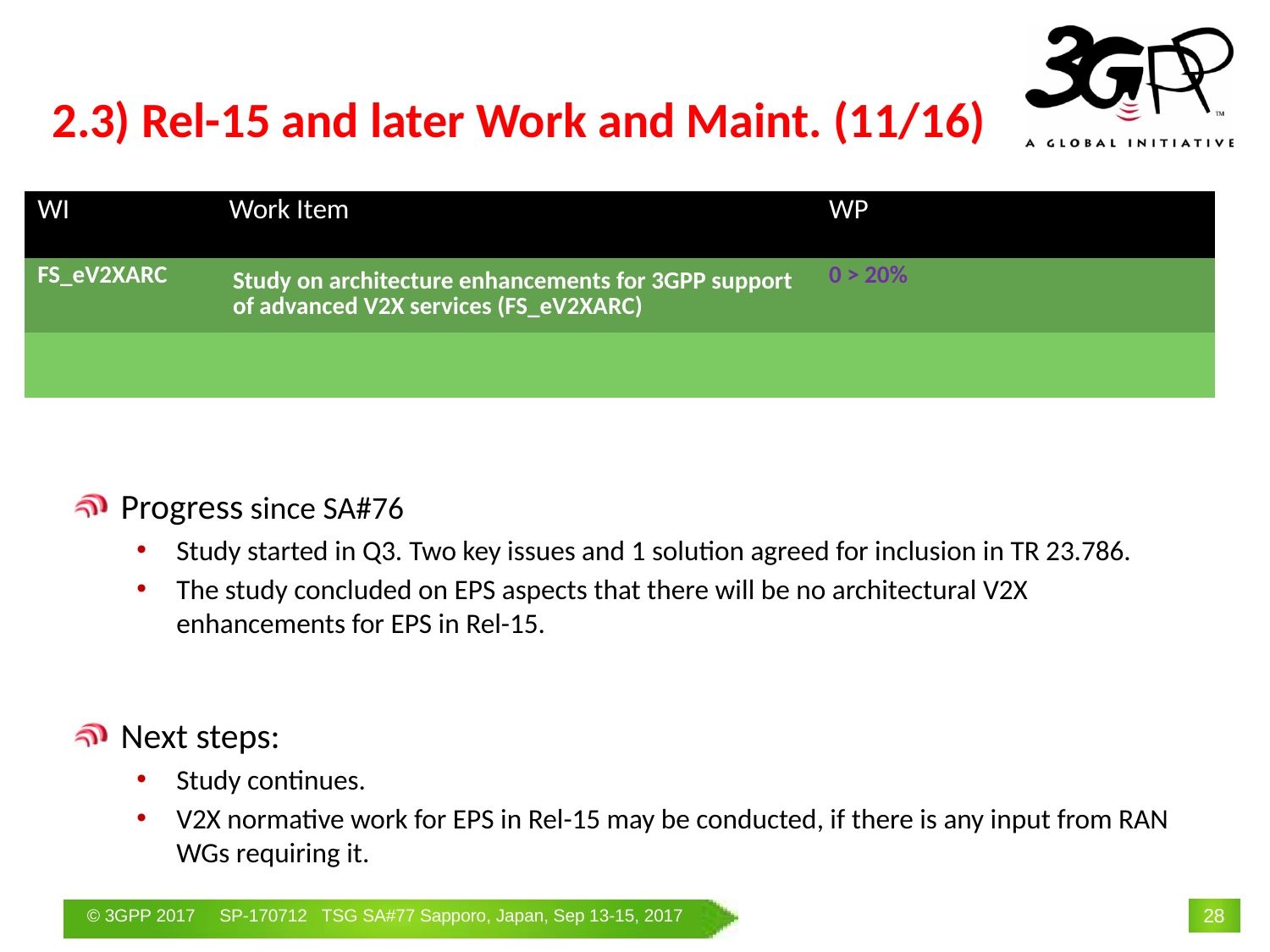

# 2.3) Rel-15 and later Work and Maint. (11/16)
| WI | Work Item | WP |  |  |
| --- | --- | --- | --- | --- |
| FS\_eV2XARC | Study on architecture enhancements for 3GPP support of advanced V2X services (FS\_eV2XARC) | 0 > 20% |  |  |
|  |  |  |  |  |
Progress since SA#76
Study started in Q3. Two key issues and 1 solution agreed for inclusion in TR 23.786.
The study concluded on EPS aspects that there will be no architectural V2X enhancements for EPS in Rel-15.

Next steps:
Study continues.
V2X normative work for EPS in Rel-15 may be conducted, if there is any input from RAN WGs requiring it.